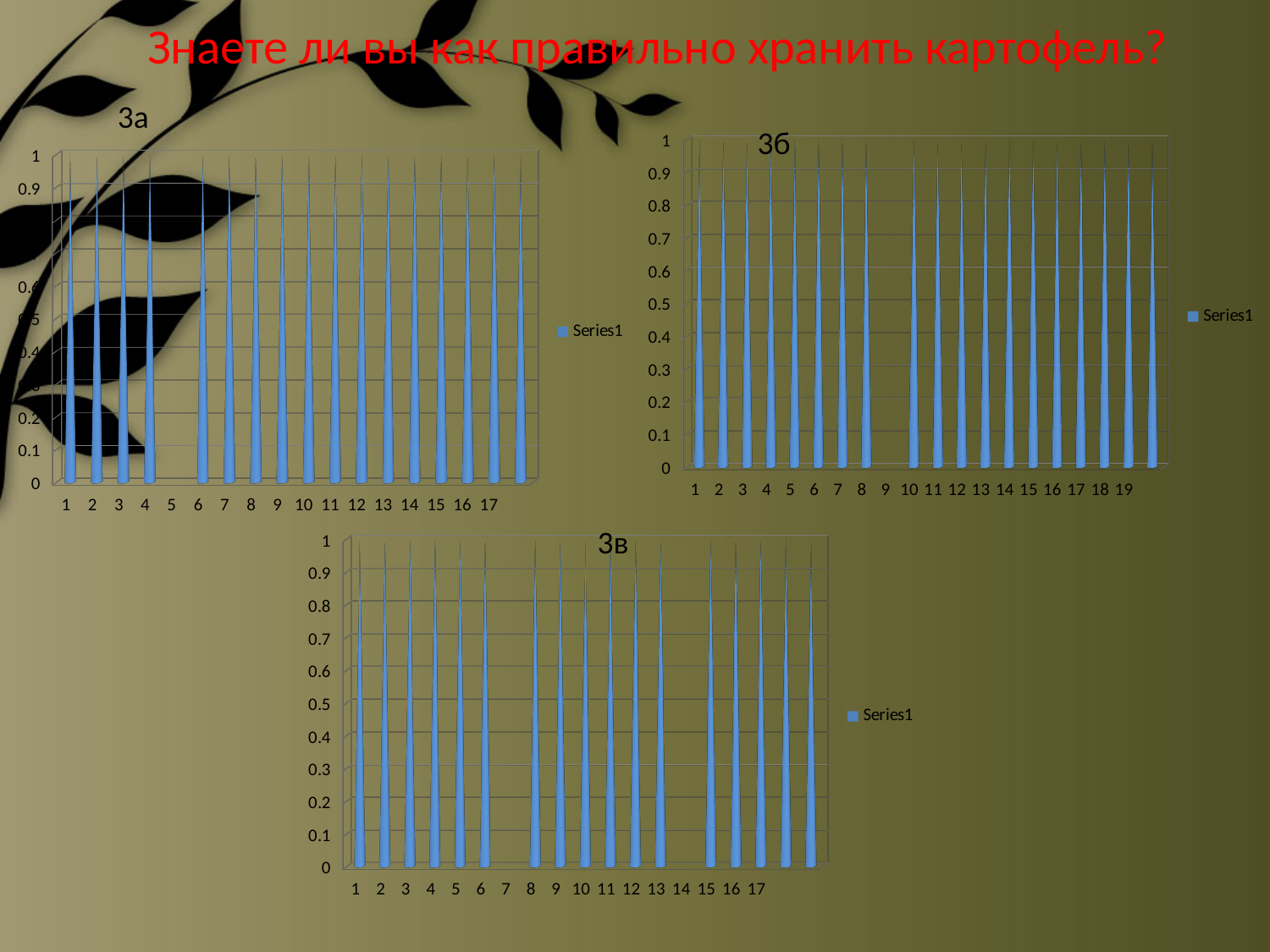

Знаете ли вы как правильно хранить картофель?
3а
3б

[unsupported chart]

[unsupported chart]

3в

[unsupported chart]